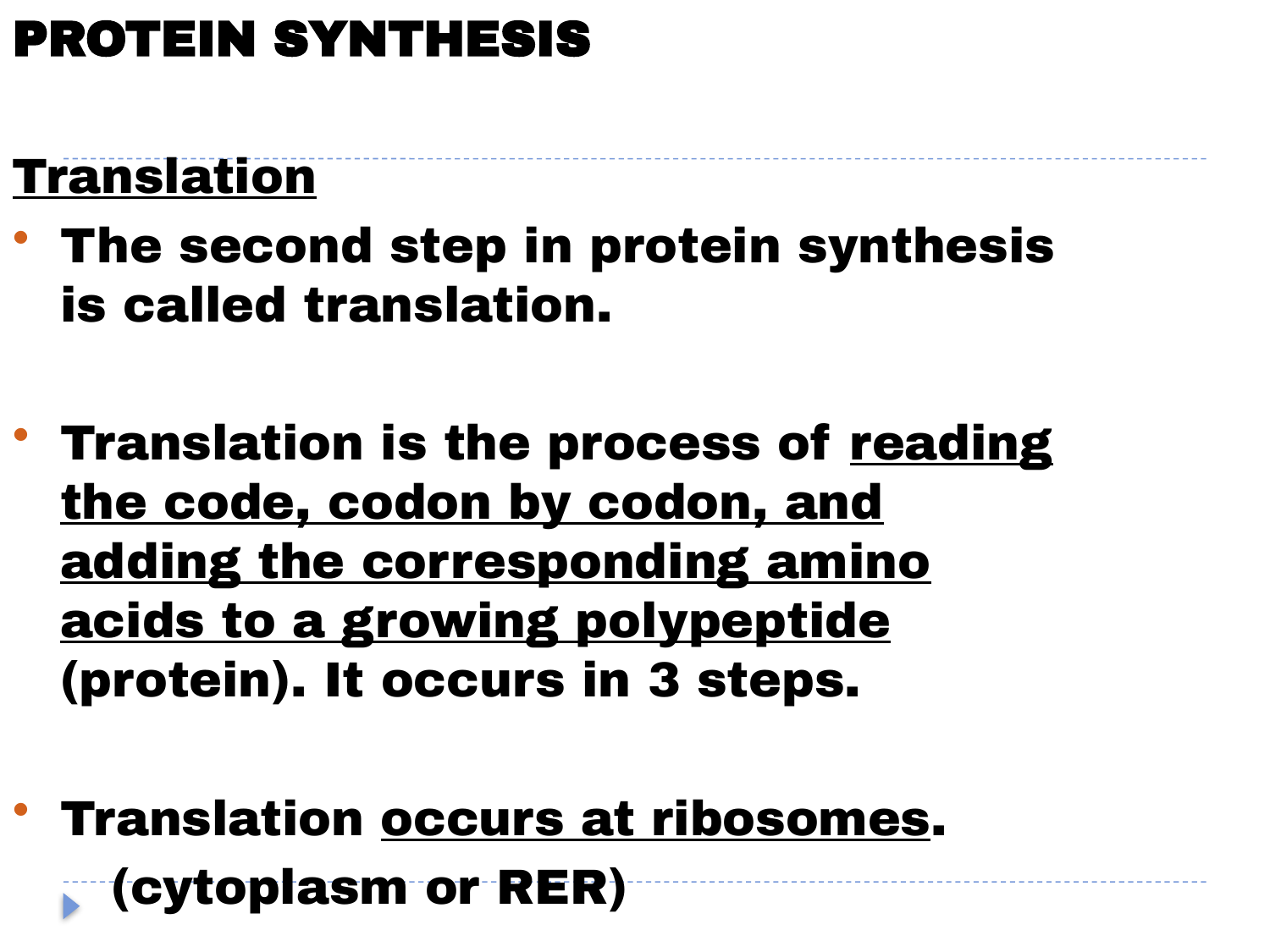

PROTEIN SYNTHESIS

Translation
The second step in protein synthesis is called translation.

Translation is the process of reading the code, codon by codon, and adding the corresponding amino acids to a growing polypeptide (protein). It occurs in 3 steps.

Translation occurs at ribosomes.
      (cytoplasm or RER)